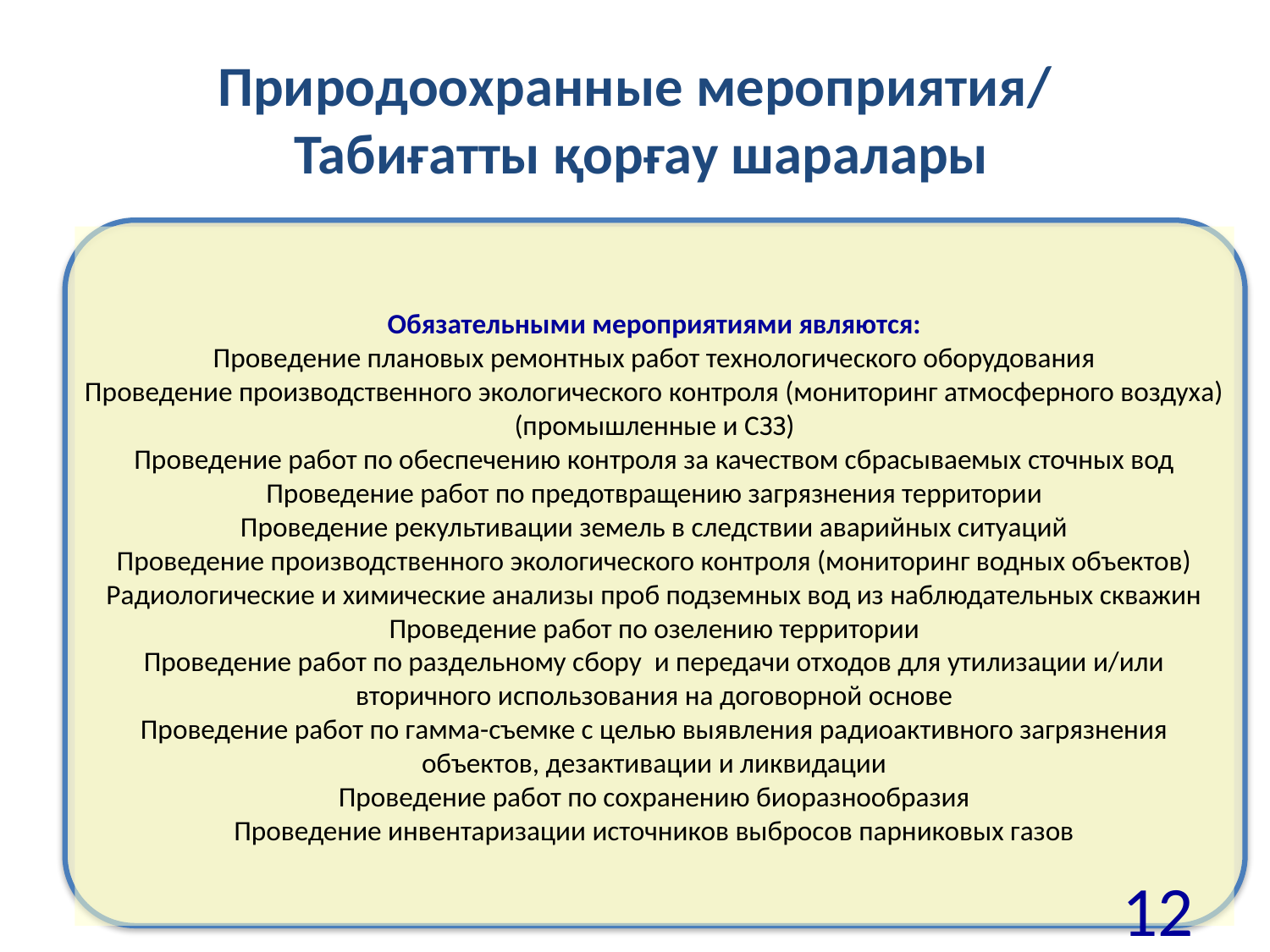

# Природоохранные мероприятия/ Табиғатты қорғау шаралары

Обязательными мероприятиями являются:
Проведение плановых ремонтных работ технологического оборудования
Проведение производственного экологического контроля (мониторинг атмосферного воздуха) (промышленные и СЗЗ)
Проведение работ по обеспечению контроля за качеством сбрасываемых сточных вод
Проведение работ по предотвращению загрязнения территории
Проведение рекультивации земель в следствии аварийных ситуаций
Проведение производственного экологического контроля (мониторинг водных объектов)
Радиологические и химические анализы проб подземных вод из наблюдательных скважин
Проведение работ по озелению территории
Проведение работ по раздельному сбору  и передачи отходов для утилизации и/или вторичного использования на договорной основе
Проведение работ по гамма-съемке с целью выявления радиоактивного загрязнения объектов, дезактивации и ликвидации
Проведение работ по сохранению биоразнообразия
Проведение инвентаризации источников выбросов парниковых газов
12